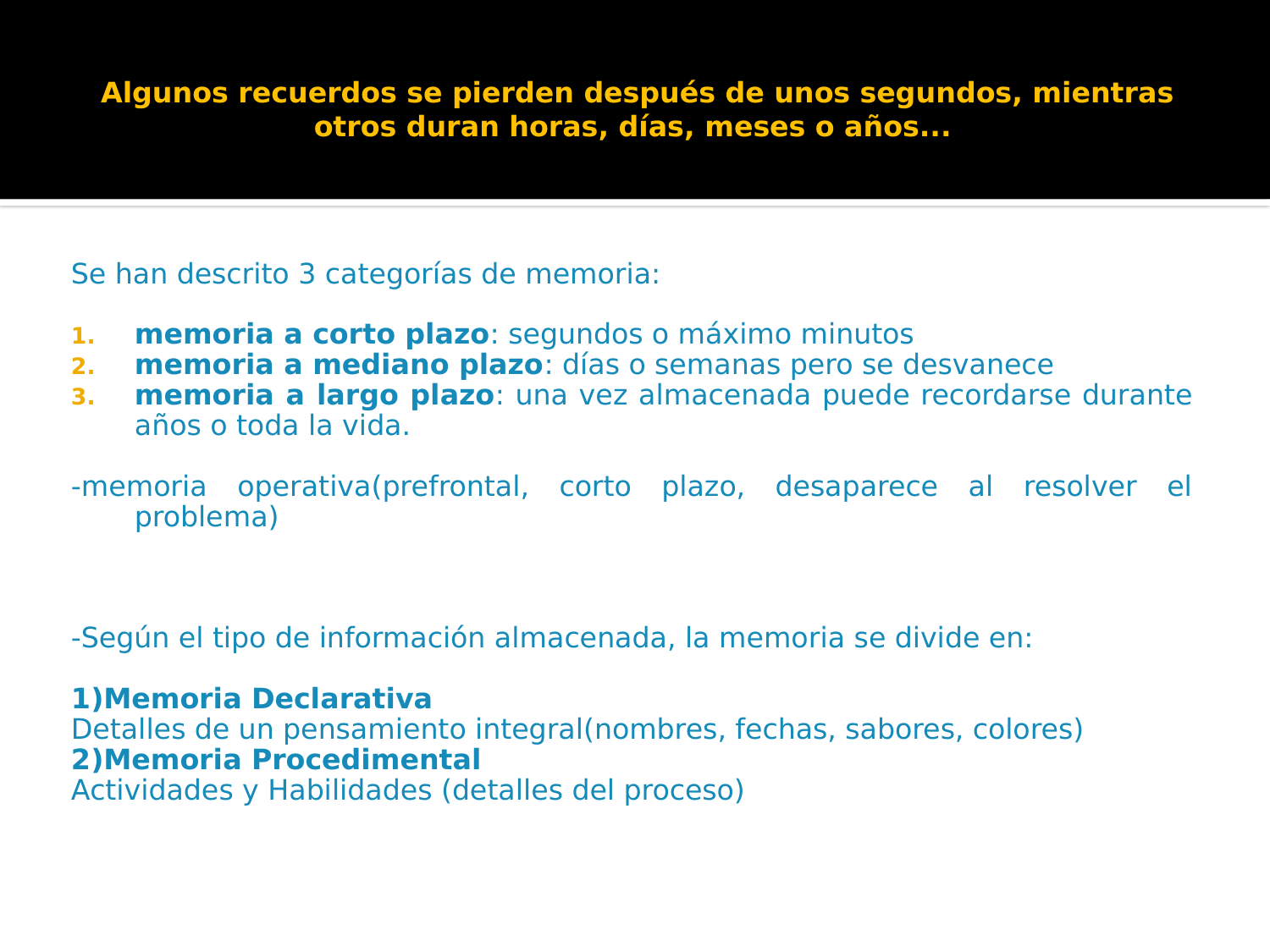

# Algunos recuerdos se pierden después de unos segundos, mientras otros duran horas, días, meses o años...
Se han descrito 3 categorías de memoria:

memoria a corto plazo: segundos o máximo minutos
memoria a mediano plazo: días o semanas pero se desvanece
memoria a largo plazo: una vez almacenada puede recordarse durante años o toda la vida.

-memoria operativa(prefrontal, corto plazo, desaparece al resolver el problema)

-Según el tipo de información almacenada, la memoria se divide en:

1)Memoria Declarativa
Detalles de un pensamiento integral(nombres, fechas, sabores, colores)
2)Memoria Procedimental
Actividades y Habilidades (detalles del proceso)